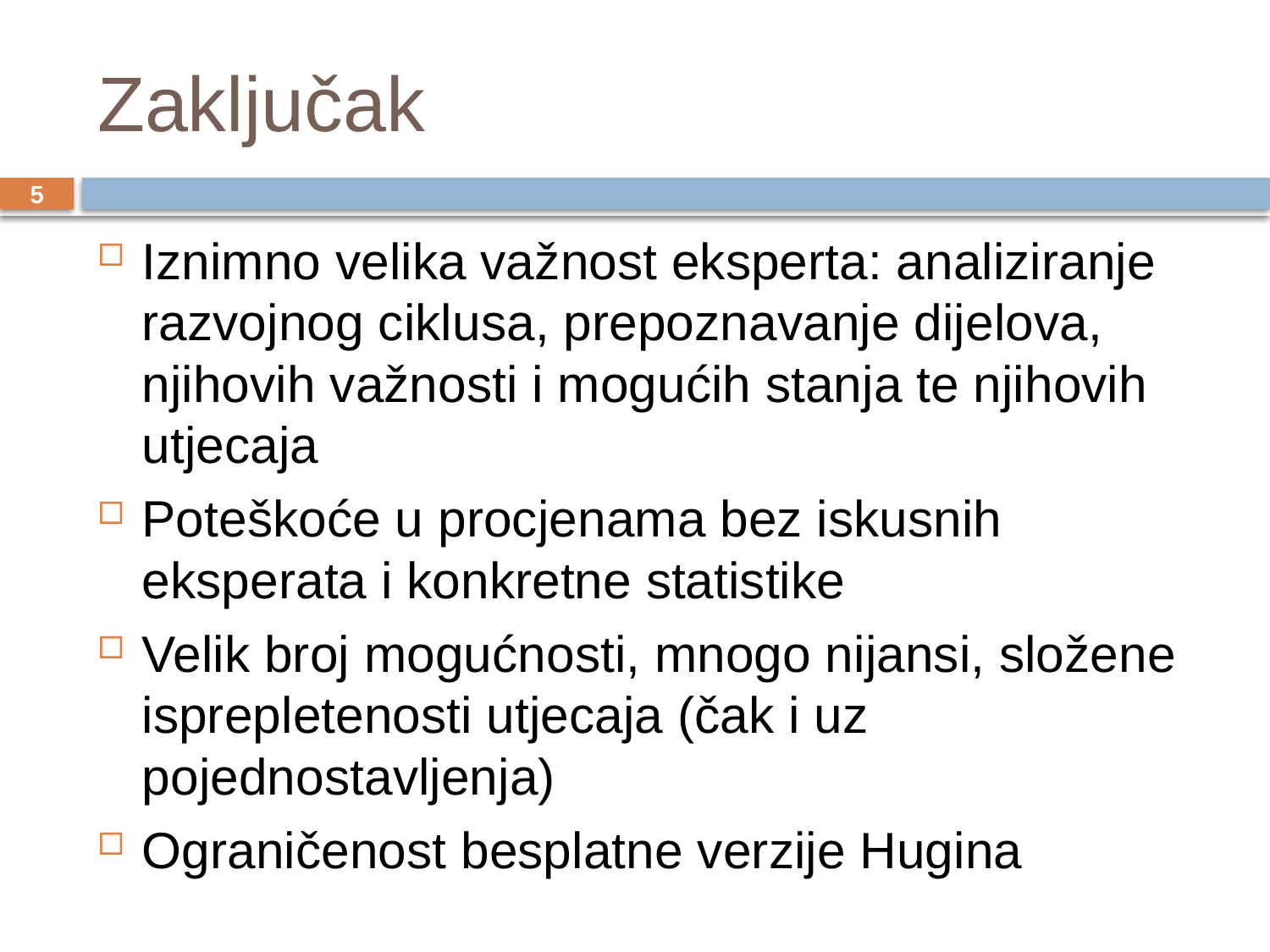

# Zaključak
5
Iznimno velika važnost eksperta: analiziranje razvojnog ciklusa, prepoznavanje dijelova, njihovih važnosti i mogućih stanja te njihovih utjecaja
Poteškoće u procjenama bez iskusnih eksperata i konkretne statistike
Velik broj mogućnosti, mnogo nijansi, složene isprepletenosti utjecaja (čak i uz pojednostavljenja)
Ograničenost besplatne verzije Hugina